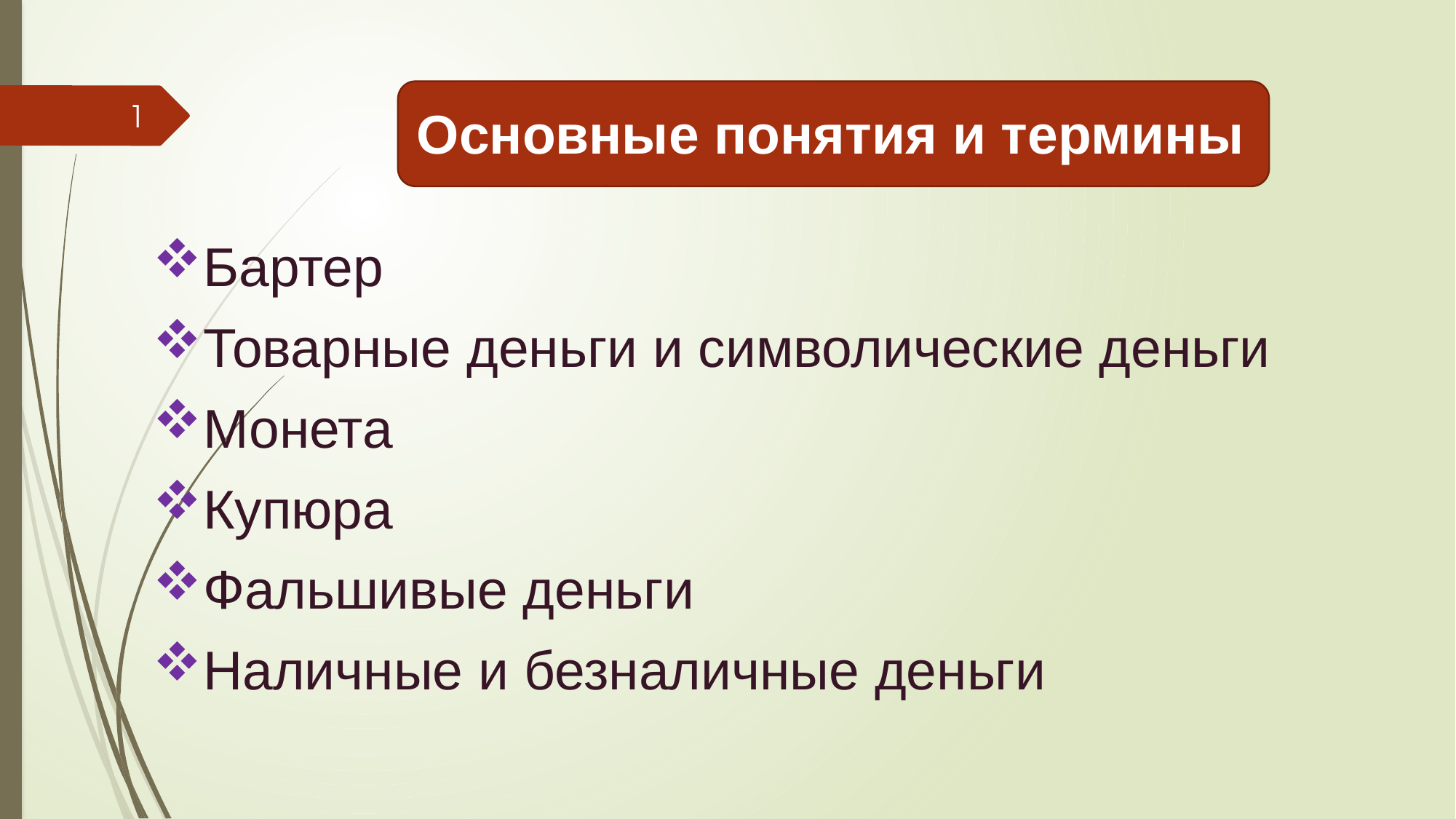

# Основные понятия и термины
1
Бартер
Товарные деньги и символические деньги
Монета
Купюра
Фальшивые деньги
Наличные и безналичные деньги